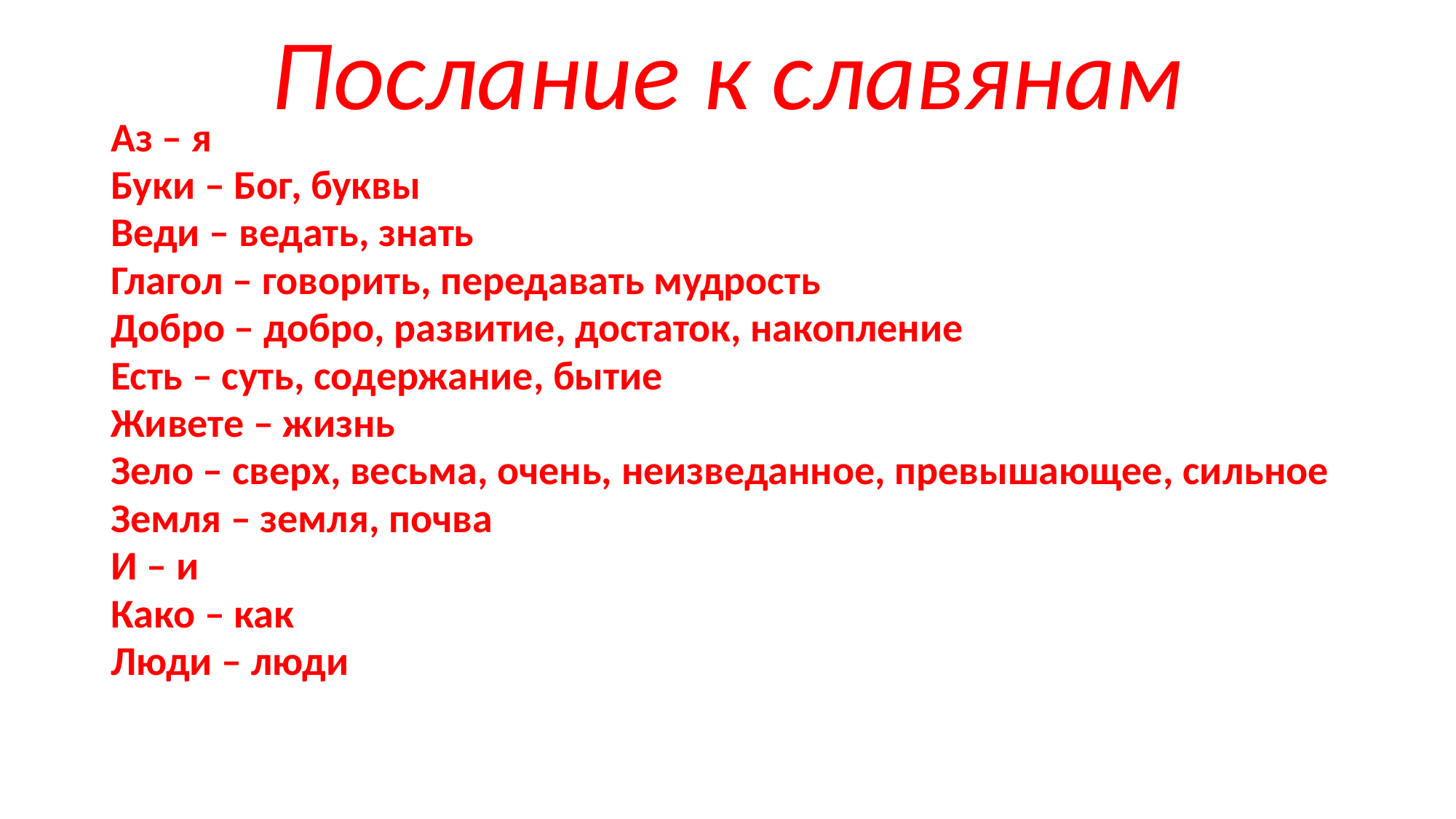

# Послание к славянам
Аз – я
Буки – Бог, буквы
Веди – ведать, знать
Глагол – говорить, передавать мудрость
Добро – добро, развитие, достаток, накопление
Есть – суть, содержание, бытие
Живете – жизнь
Зело – сверх, весьма, очень, неизведанное, превышающее, сильное
Земля – земля, почва
И – и
Како – как
Люди – люди